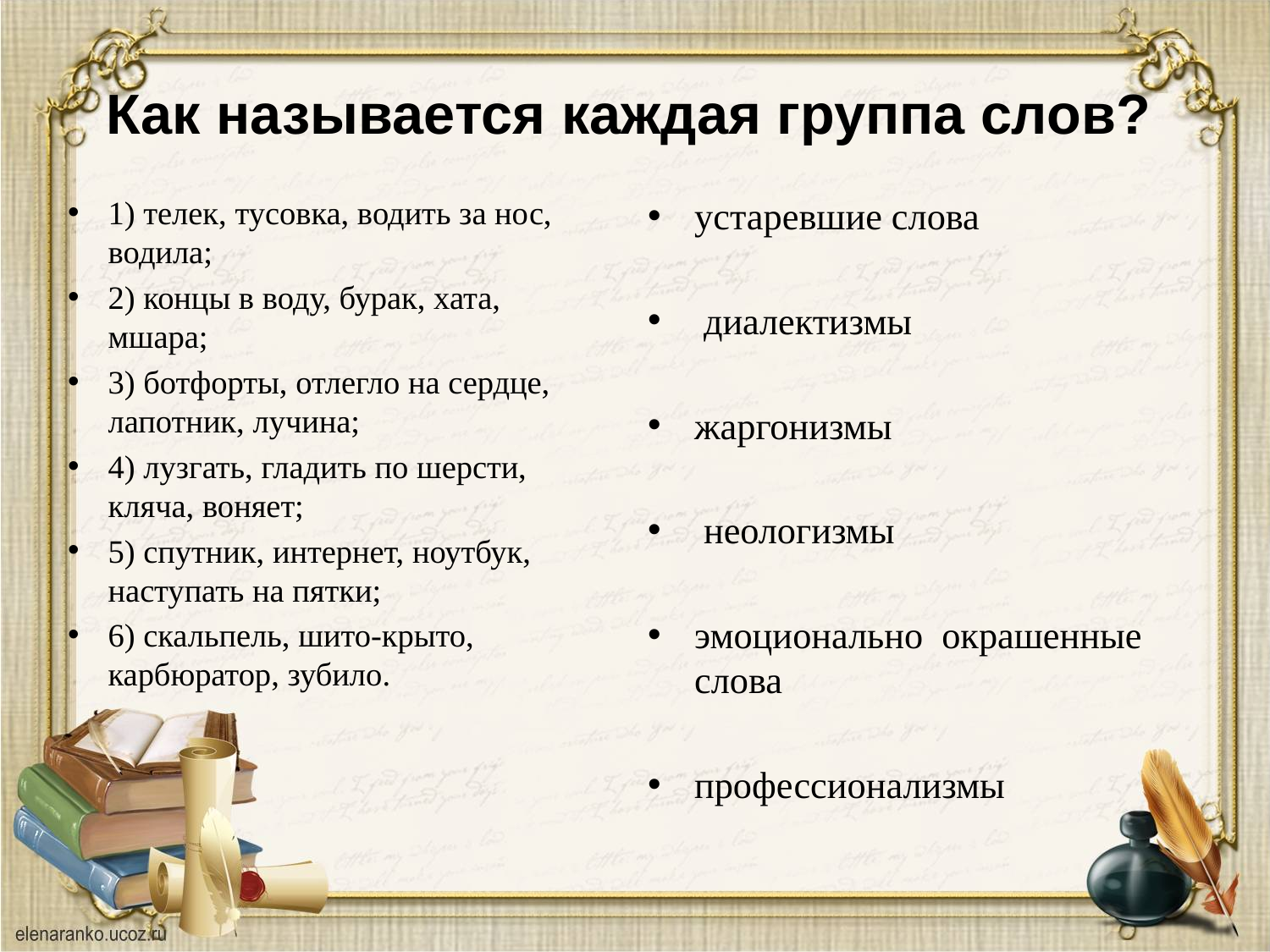

# Как называется каждая группа слов?
1) телек, тусовка, водить за нос, водила;
2) концы в воду, бурак, хата, мшара;
3) ботфорты, отлегло на сердце, лапотник, лучина;
4) лузгать, гладить по шерсти, кляча, воняет;
5) спутник, интернет, ноутбук, наступать на пятки;
6) скальпель, шито-крыто, карбюратор, зубило.

устаревшие слова

 диалектизмы

жаргонизмы

 неологизмы

эмоционально  окрашенные слова

профессионализмы